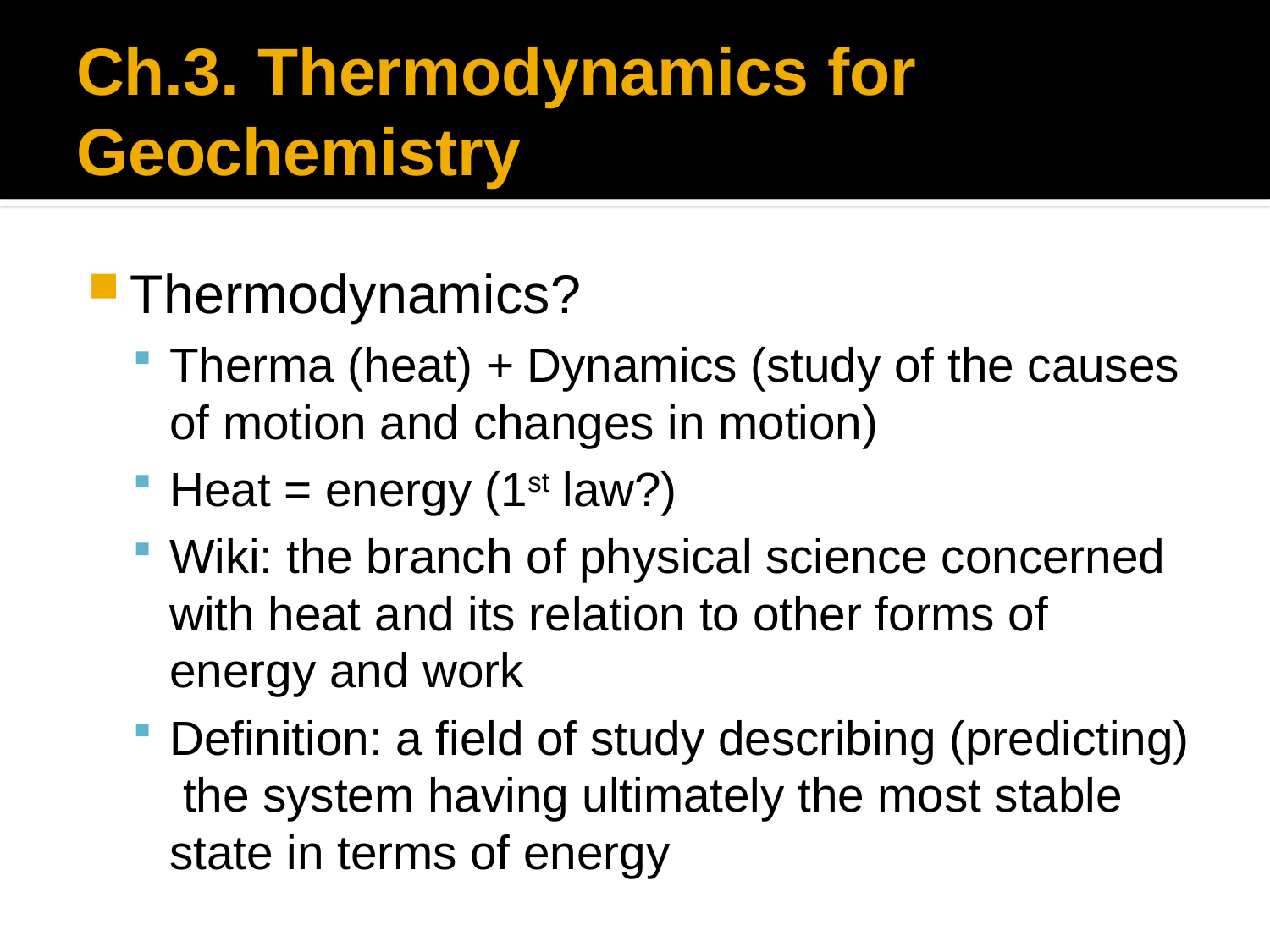

# Ch.3. Thermodynamics for Geochemistry
Thermodynamics?
Therma (heat) + Dynamics (study of the causes of motion and changes in motion)
Heat = energy (1st law?)
Wiki: the branch of physical science concerned with heat and its relation to other forms of energy and work
Definition: a field of study describing (predicting)  the system having ultimately the most stable state in terms of energy